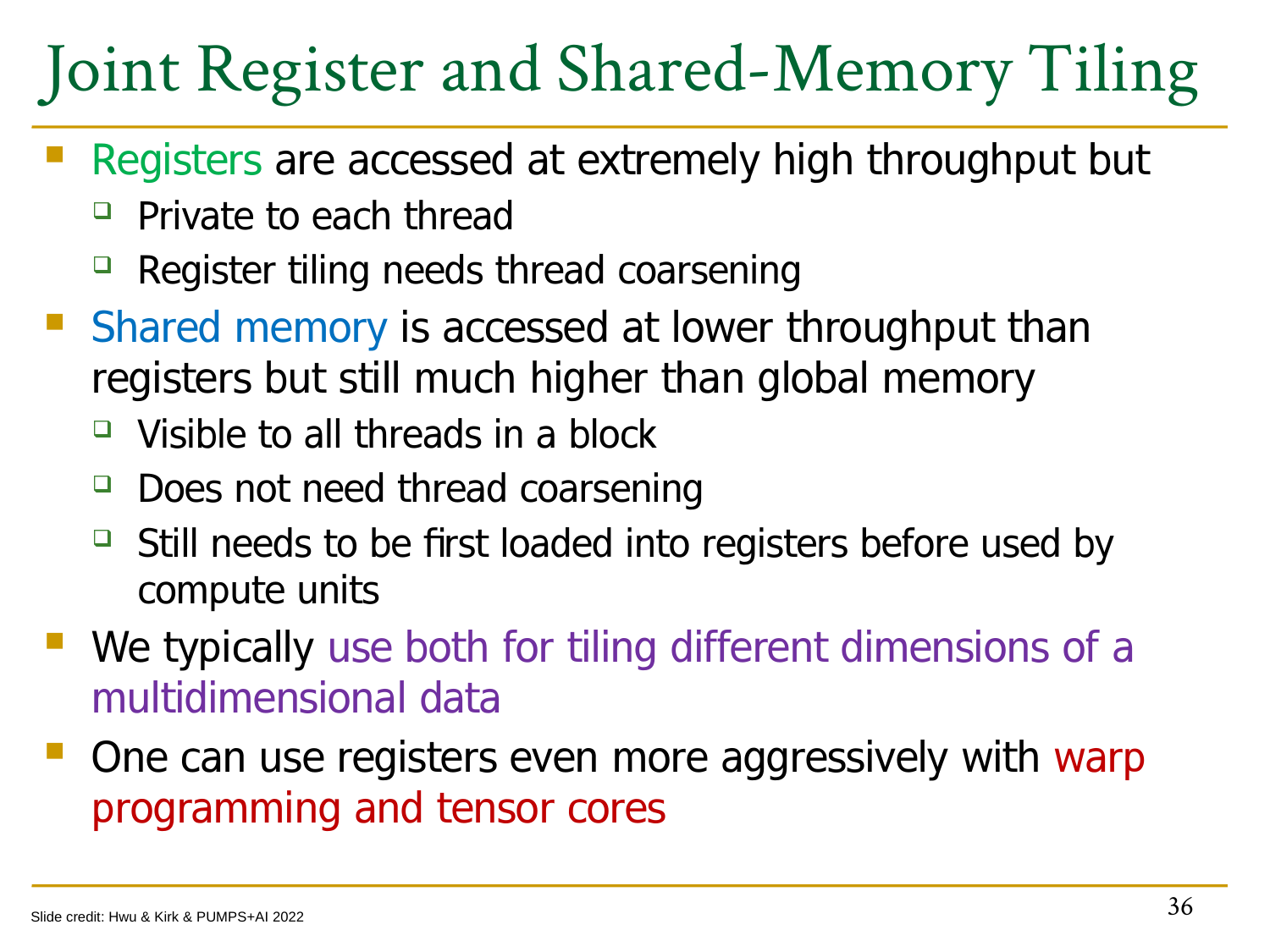

# Joint Register and Shared-Memory Tiling
Registers are accessed at extremely high throughput but
Private to each thread
Register tiling needs thread coarsening
Shared memory is accessed at lower throughput than registers but still much higher than global memory
Visible to all threads in a block
Does not need thread coarsening
Still needs to be first loaded into registers before used by compute units
We typically use both for tiling different dimensions of a multidimensional data
One can use registers even more aggressively with warp programming and tensor cores
36
Slide credit: Hwu & Kirk & PUMPS+AI 2022